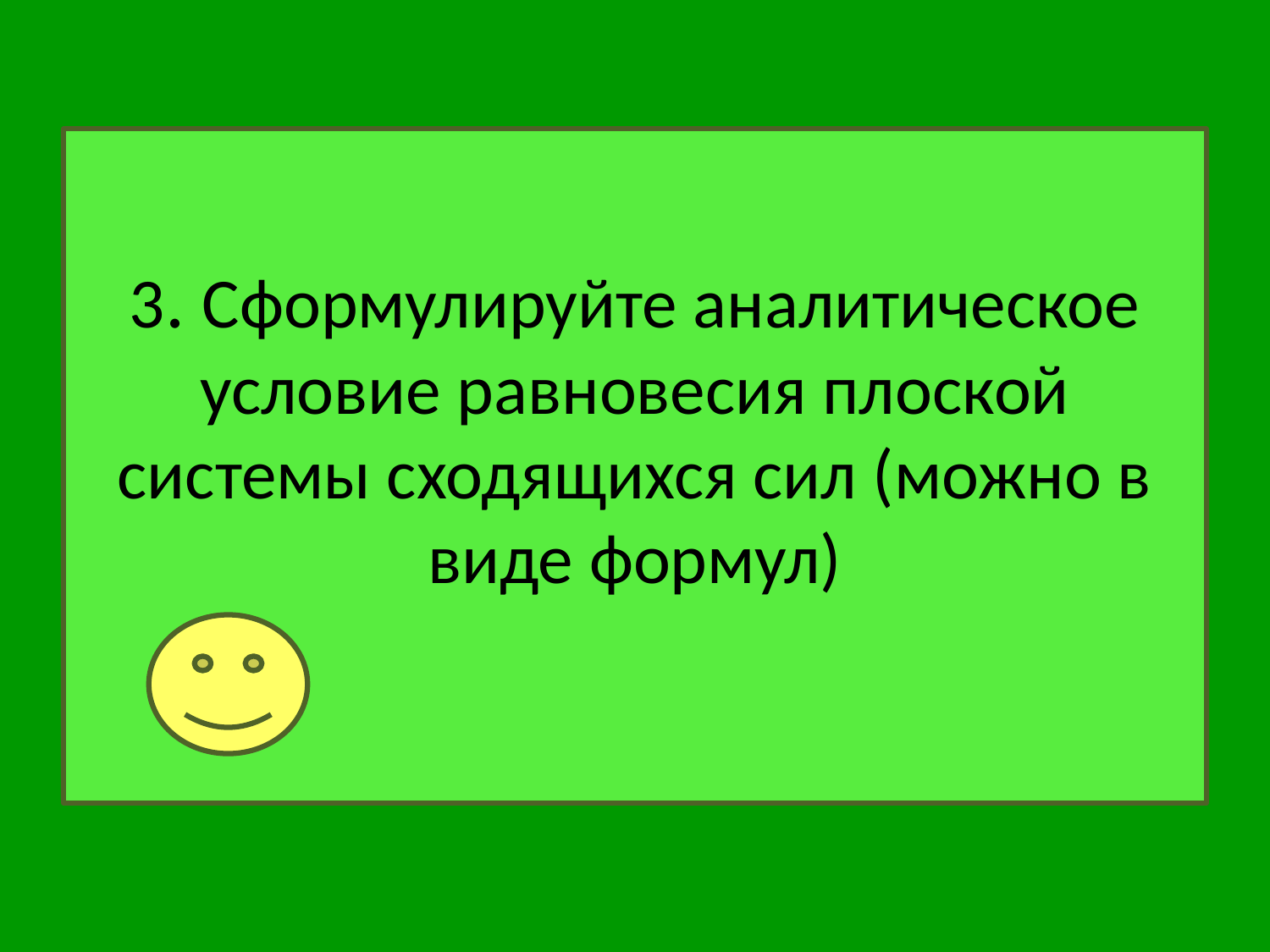

# 3. Сформулируйте аналитическое условие равновесия плоской системы сходящихся сил (можно в виде формул)